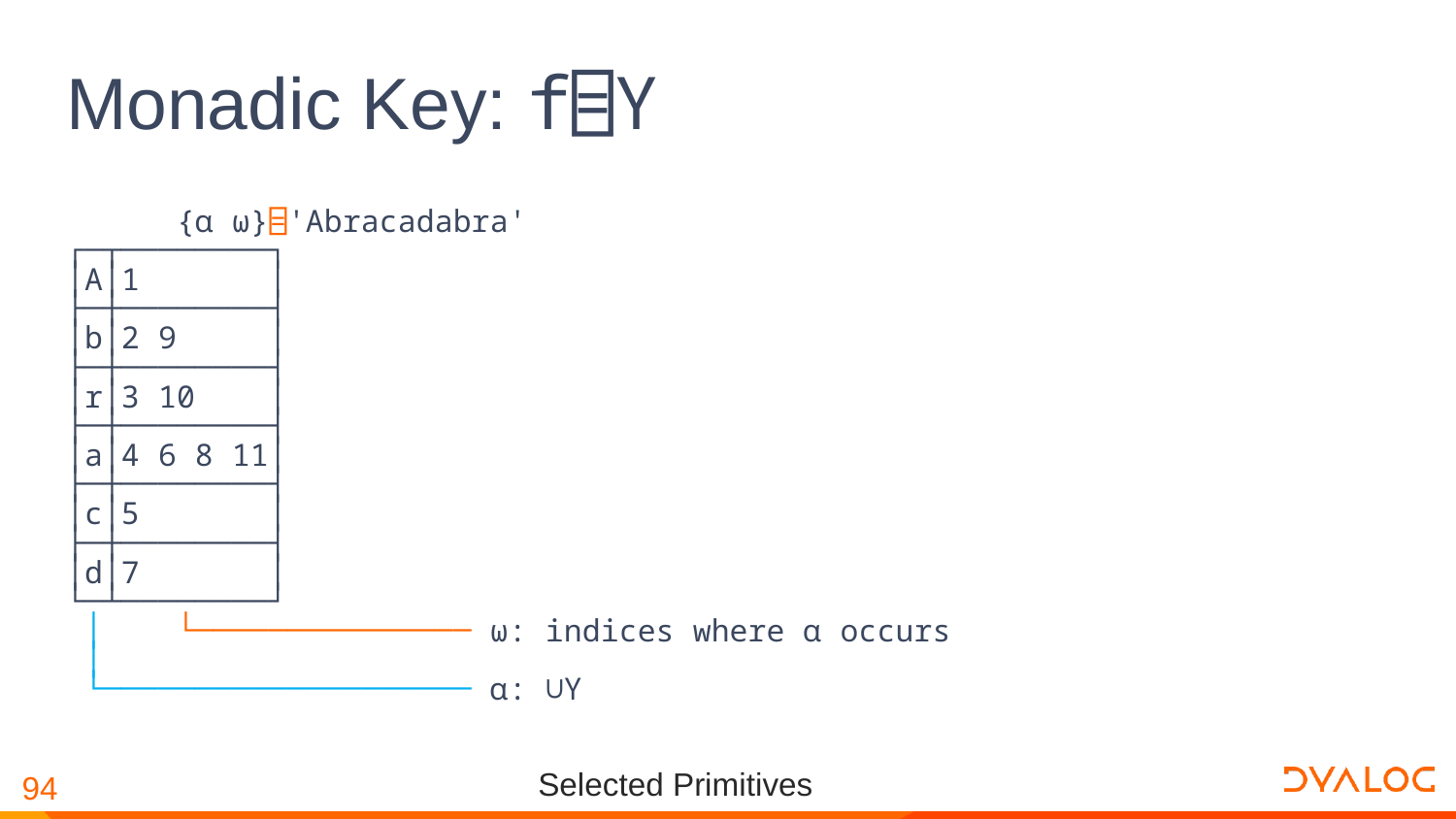

# Monadic Key: f⌸Y
      {⍺ ⍵}⌸'Abracadabra'
┌─┬────────┐
│A│1       │
├─┼────────┤
│b│2 9     │
├─┼────────┤
│r│3 10    │
├─┼────────┤
│a│4 6 8 11│
├─┼────────┤
│c│5       │
├─┼────────┤
│d│7       │
└─┴────────┘
 │    └─────────────── ⍵: indices where ⍺ occurs
 │
 └──────────────────── ⍺: ∪Y